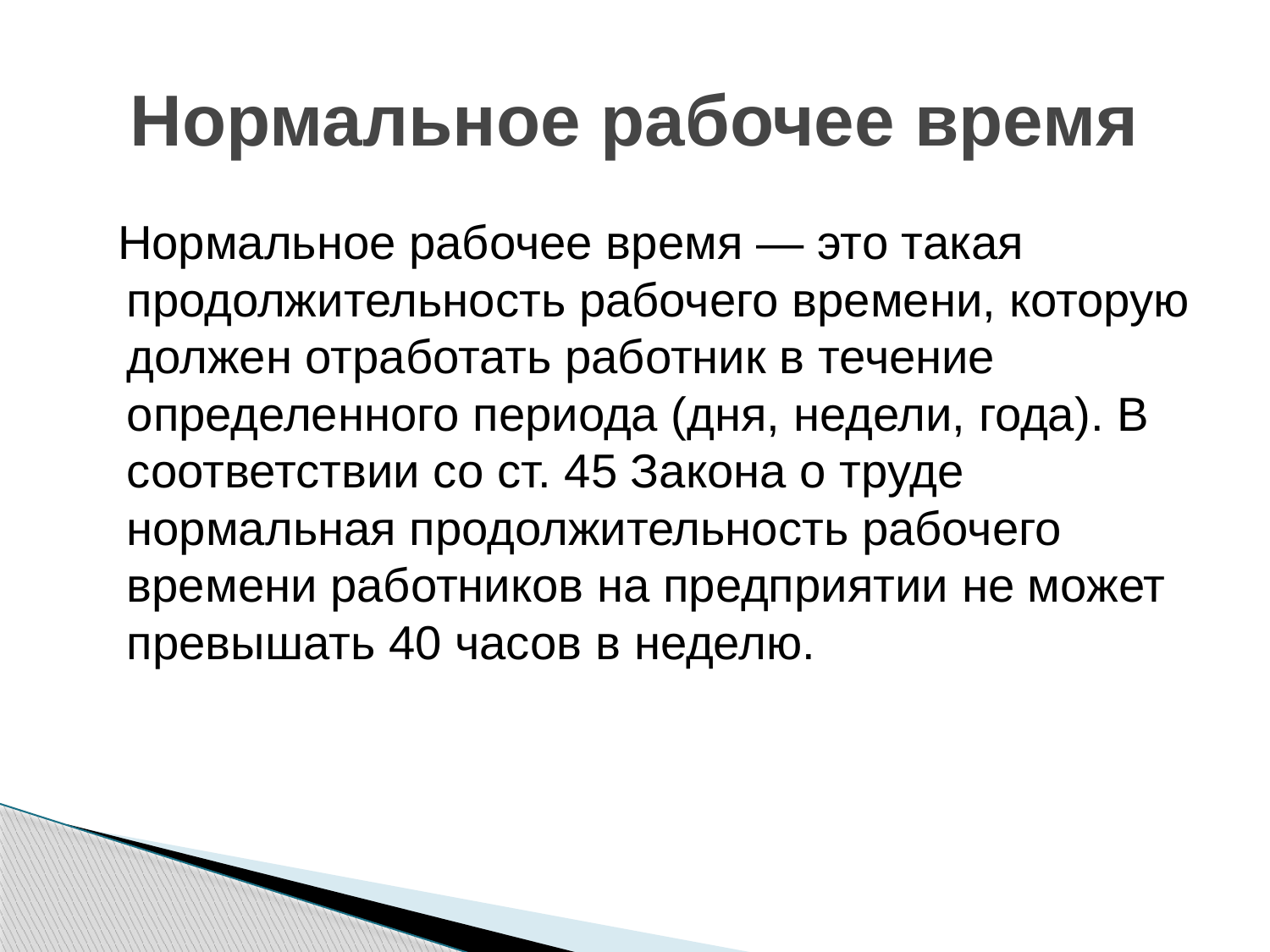

# Нормальное рабочее время
  Нормальное рабочее время — это такая продолжительность рабочего времени, которую должен отработать работник в течение определенного периода (дня, недели, года). В соответствии со ст. 45 Закона о труде нормальная продолжительность рабочего времени работников на предприятии не может превышать 40 часов в неделю.